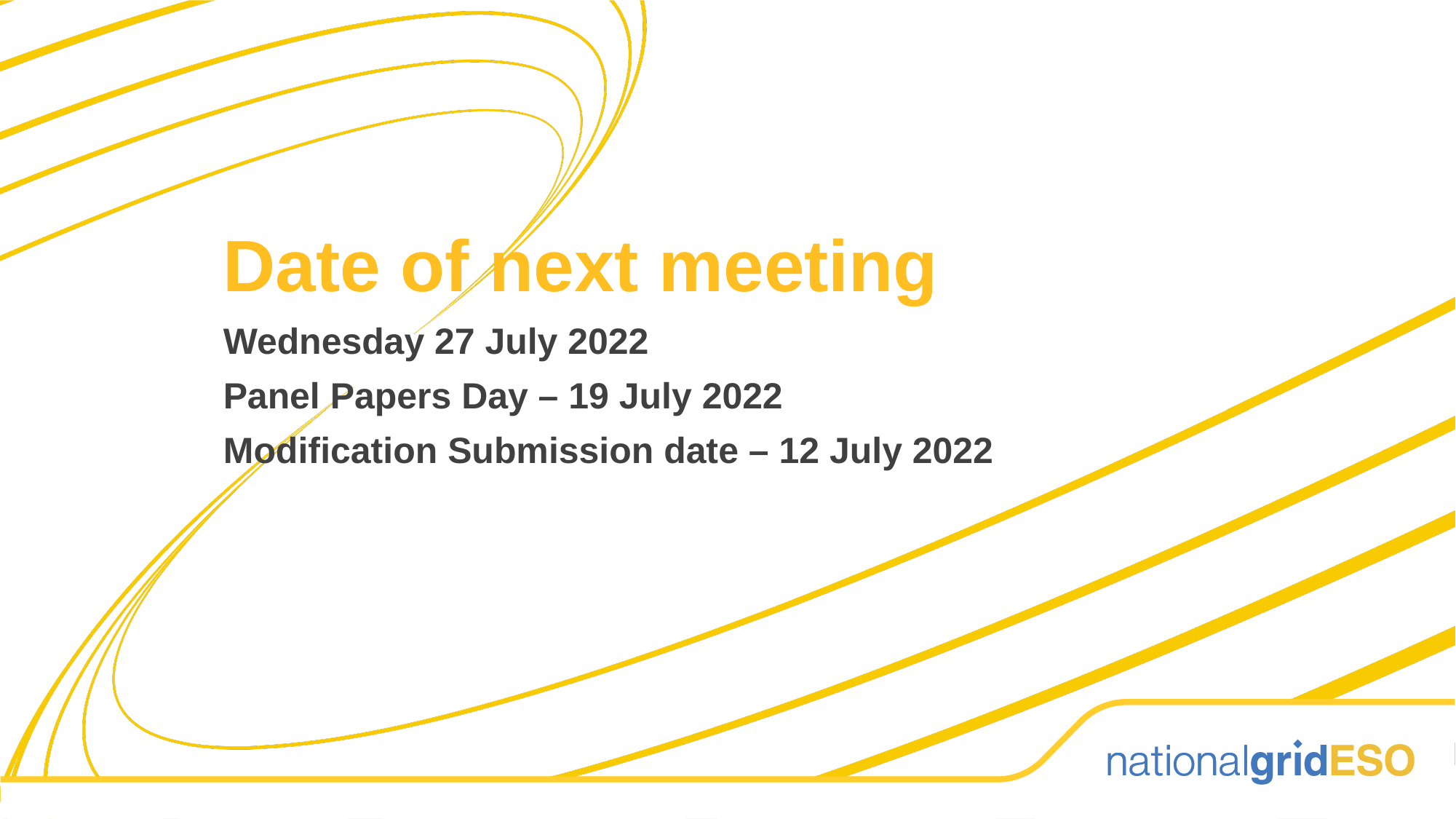

Date of next meeting
Wednesday 27 July 2022
Panel Papers Day – 19 July 2022
Modification Submission date – 12 July 2022